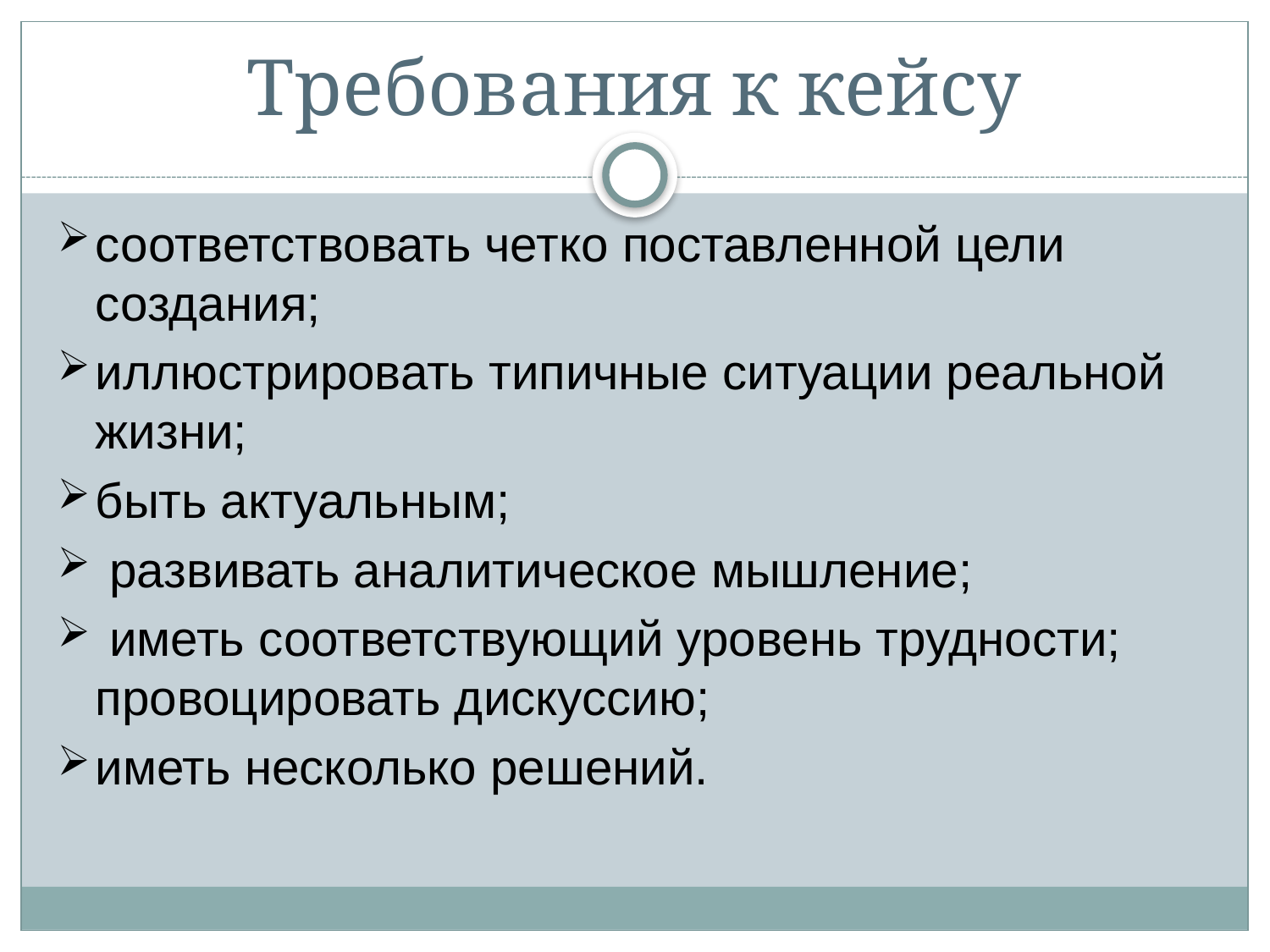

# Требования к кейсу
соответствовать четко поставленной цели создания;
иллюстрировать типичные ситуации реальной жизни;
быть актуальным;
 развивать аналитическое мышление;
 иметь соответствующий уровень трудности; провоцировать дискуссию;
иметь несколько решений.